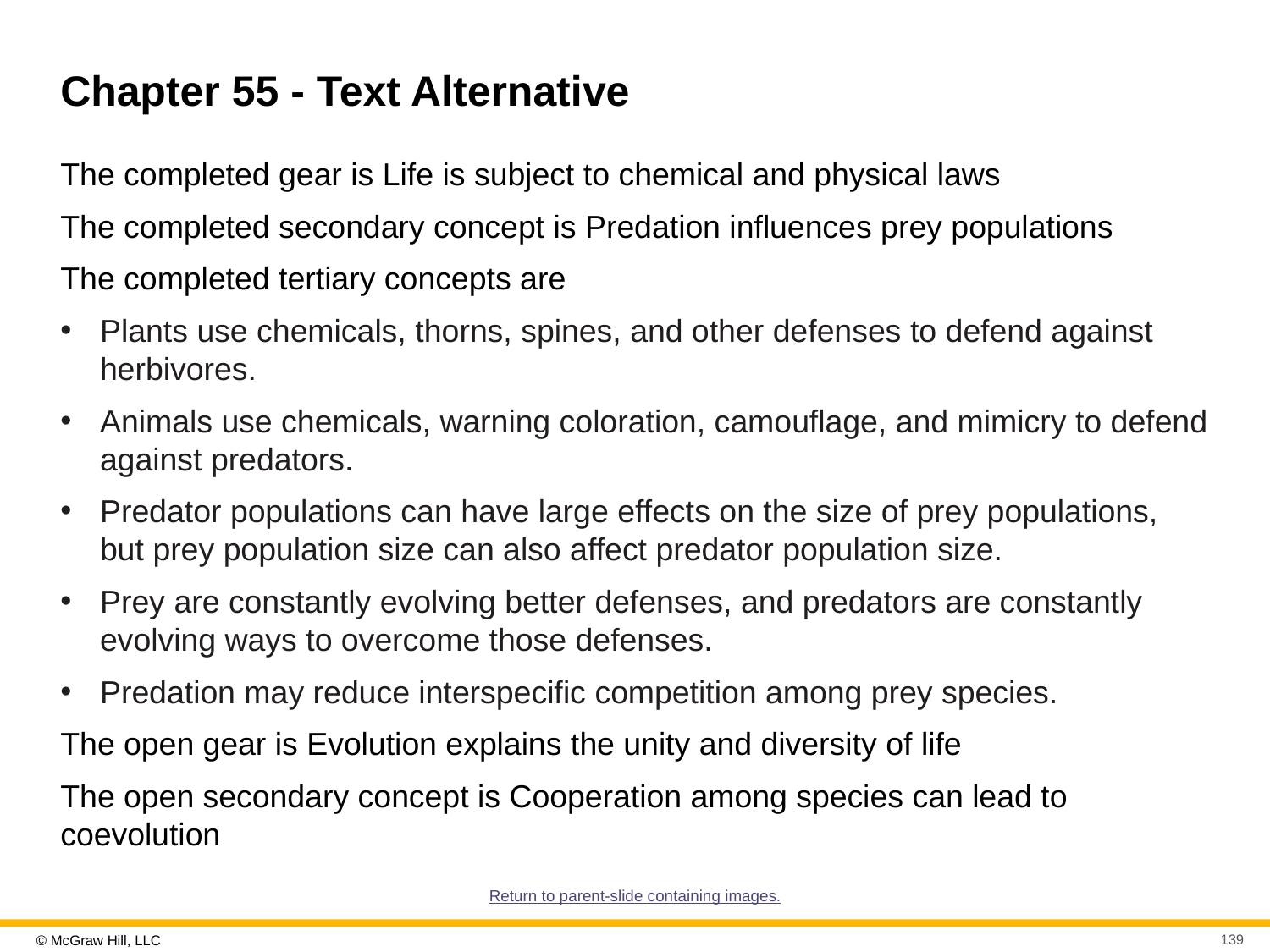

# Chapter 55 - Text Alternative
The completed gear is Life is subject to chemical and physical laws
The completed secondary concept is Predation influences prey populations
The completed tertiary concepts are
Plants use chemicals, thorns, spines, and other defenses to defend against herbivores.
Animals use chemicals, warning coloration, camouflage, and mimicry to defend against predators.
Predator populations can have large effects on the size of prey populations, but prey population size can also affect predator population size.
Prey are constantly evolving better defenses, and predators are constantly evolving ways to overcome those defenses.
Predation may reduce interspecific competition among prey species.
The open gear is Evolution explains the unity and diversity of life
The open secondary concept is Cooperation among species can lead to coevolution
Return to parent-slide containing images.
139